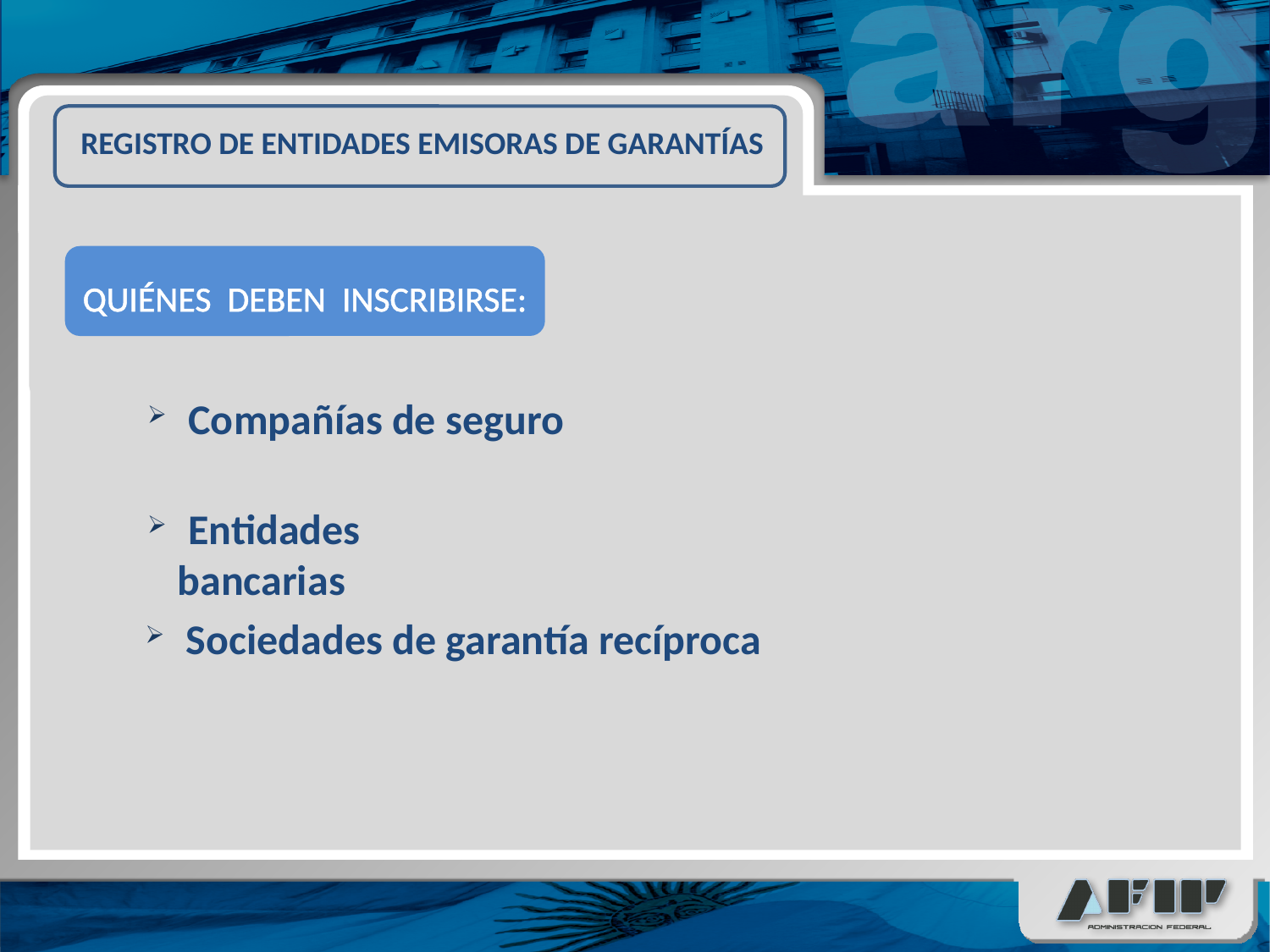

REGISTRO DE ENTIDADES EMISORAS DE GARANTÍAS

QUIÉNES  DEBEN  INSCRIBIRSE:

  Compañías de seguro
  Entidades bancarias

  Sociedades de garantía recíproca